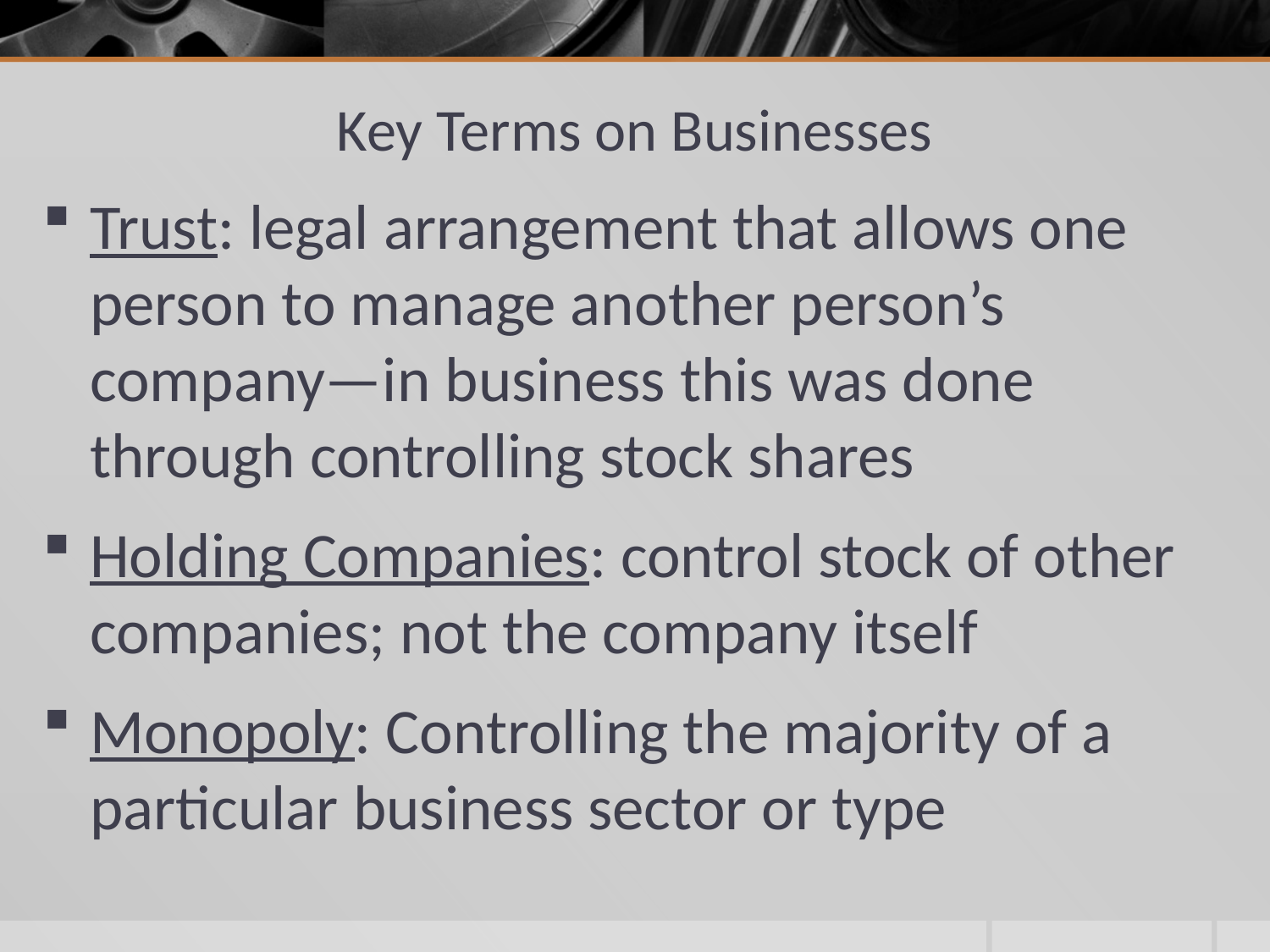

# Key Terms on Businesses
Trust: legal arrangement that allows one person to manage another person’s company—in business this was done through controlling stock shares
Holding Companies: control stock of other companies; not the company itself
Monopoly: Controlling the majority of a particular business sector or type